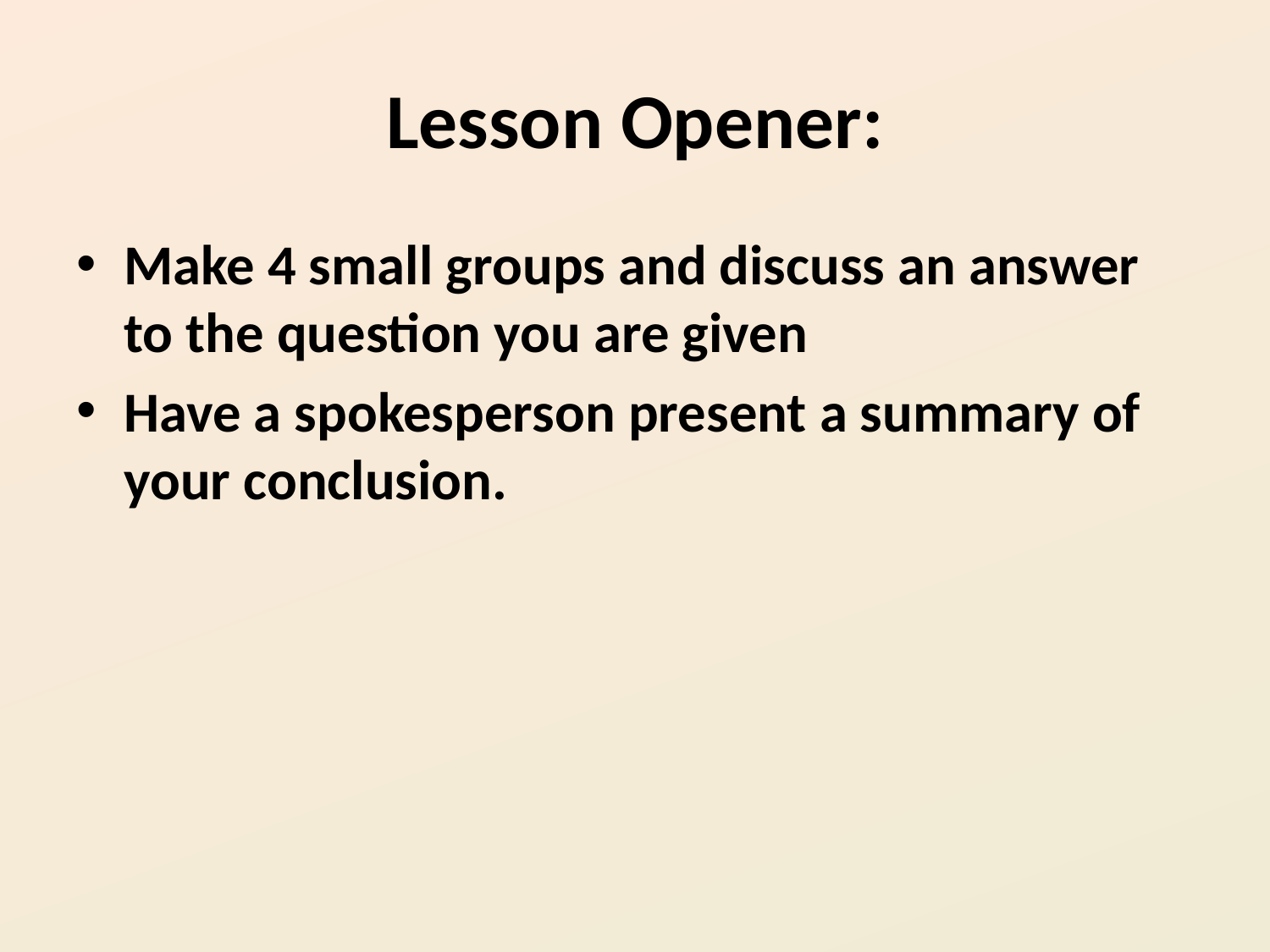

# Lesson Opener:
Make 4 small groups and discuss an answer to the question you are given
Have a spokesperson present a summary of your conclusion.